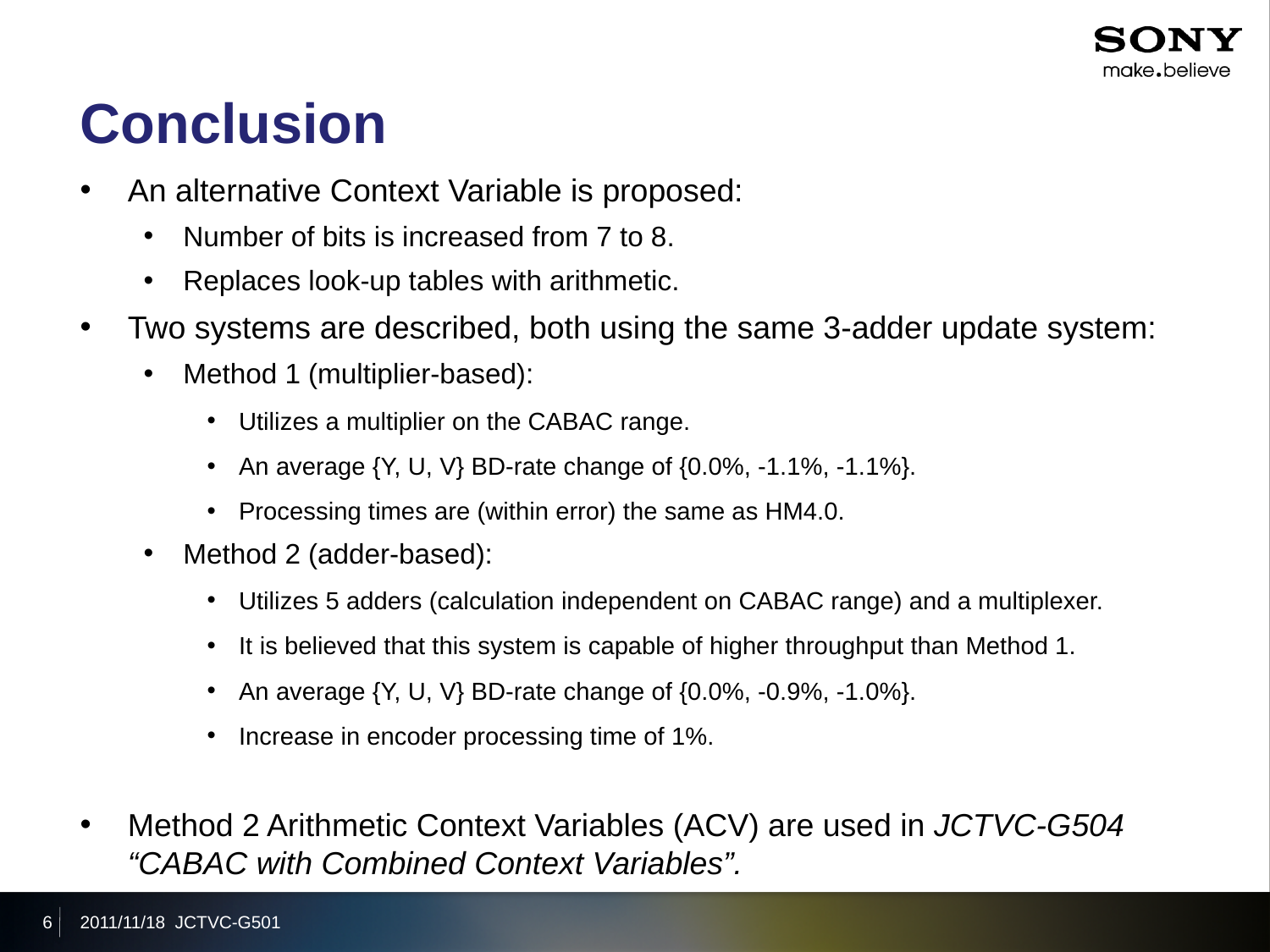

# Conclusion
An alternative Context Variable is proposed:
Number of bits is increased from 7 to 8.
Replaces look-up tables with arithmetic.
Two systems are described, both using the same 3-adder update system:
Method 1 (multiplier-based):
Utilizes a multiplier on the CABAC range.
An average {Y, U, V} BD-rate change of {0.0%, -1.1%, -1.1%}.
Processing times are (within error) the same as HM4.0.
Method 2 (adder-based):
Utilizes 5 adders (calculation independent on CABAC range) and a multiplexer.
It is believed that this system is capable of higher throughput than Method 1.
An average {Y, U, V} BD-rate change of {0.0%, -0.9%, -1.0%}.
Increase in encoder processing time of 1%.

Method 2 Arithmetic Context Variables (ACV) are used in JCTVC-G504 “CABAC with Combined Context Variables”.

6
2011/11/18
JCTVC-G501